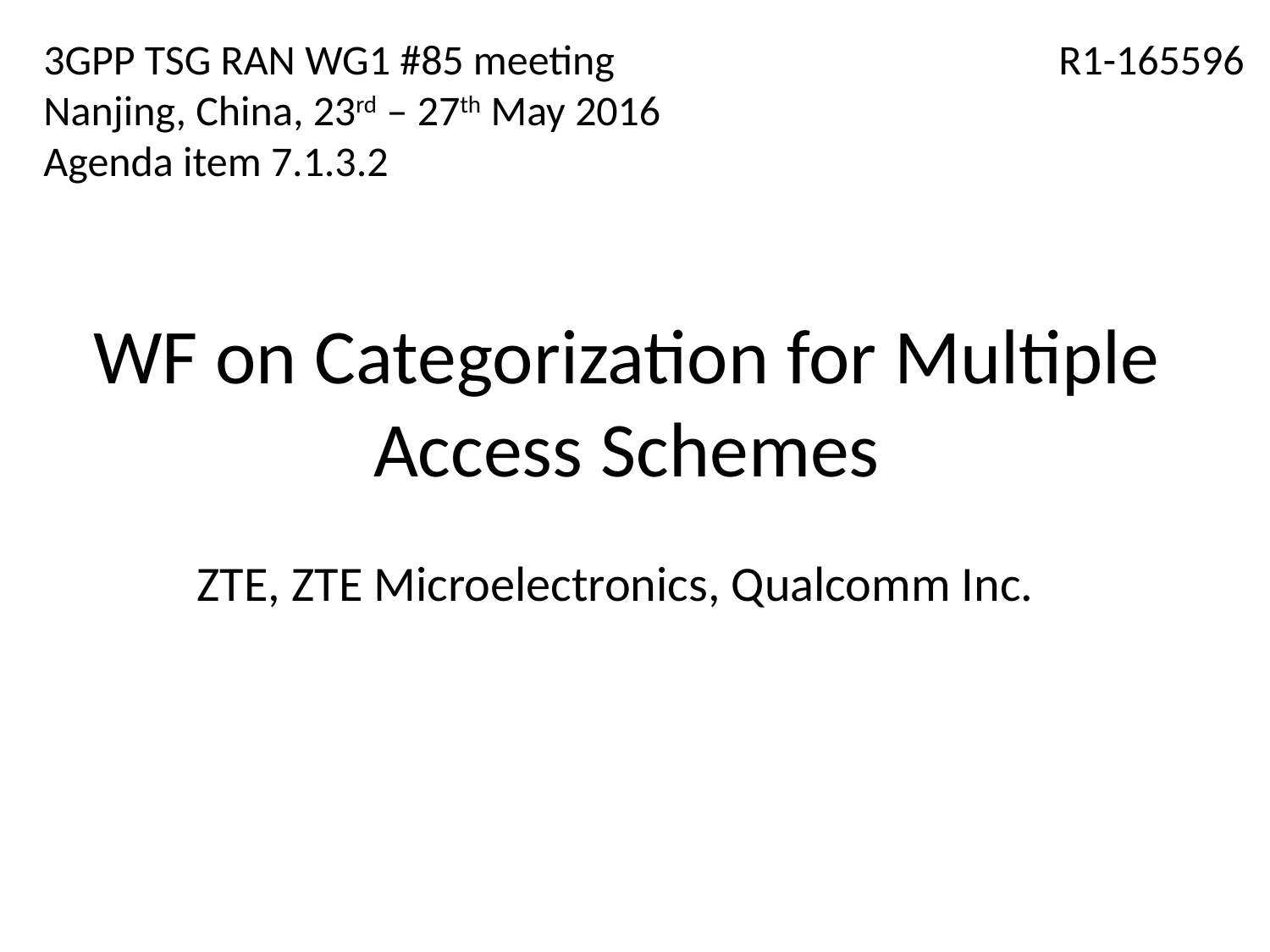

3GPP TSG RAN WG1 #85 meeting
Nanjing, China, 23rd – 27th May 2016
Agenda item 7.1.3.2
R1-165596
# WF on Categorization for Multiple Access Schemes
ZTE, ZTE Microelectronics, Qualcomm Inc.